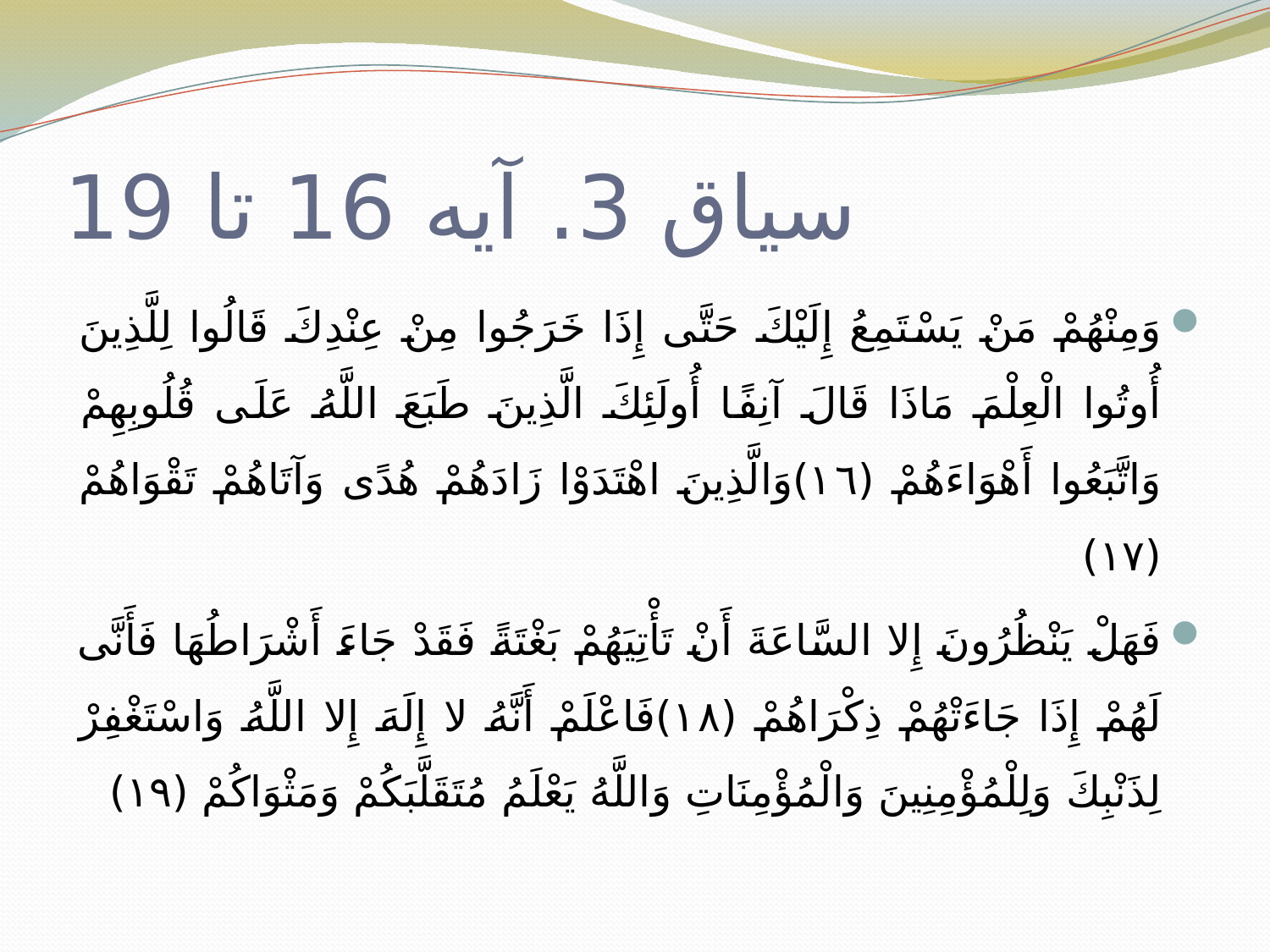

# سیاق 3. آیه 16 تا 19
وَمِنْهُمْ مَنْ يَسْتَمِعُ إِلَيْكَ حَتَّى إِذَا خَرَجُوا مِنْ عِنْدِكَ قَالُوا لِلَّذِينَ أُوتُوا الْعِلْمَ مَاذَا قَالَ آنِفًا أُولَئِكَ الَّذِينَ طَبَعَ اللَّهُ عَلَى قُلُوبِهِمْ وَاتَّبَعُوا أَهْوَاءَهُمْ (١٦)وَالَّذِينَ اهْتَدَوْا زَادَهُمْ هُدًى وَآتَاهُمْ تَقْوَاهُمْ (١٧)
فَهَلْ يَنْظُرُونَ إِلا السَّاعَةَ أَنْ تَأْتِيَهُمْ بَغْتَةً فَقَدْ جَاءَ أَشْرَاطُهَا فَأَنَّى لَهُمْ إِذَا جَاءَتْهُمْ ذِكْرَاهُمْ (١٨)فَاعْلَمْ أَنَّهُ لا إِلَهَ إِلا اللَّهُ وَاسْتَغْفِرْ لِذَنْبِكَ وَلِلْمُؤْمِنِينَ وَالْمُؤْمِنَاتِ وَاللَّهُ يَعْلَمُ مُتَقَلَّبَكُمْ وَمَثْوَاكُمْ (١٩)